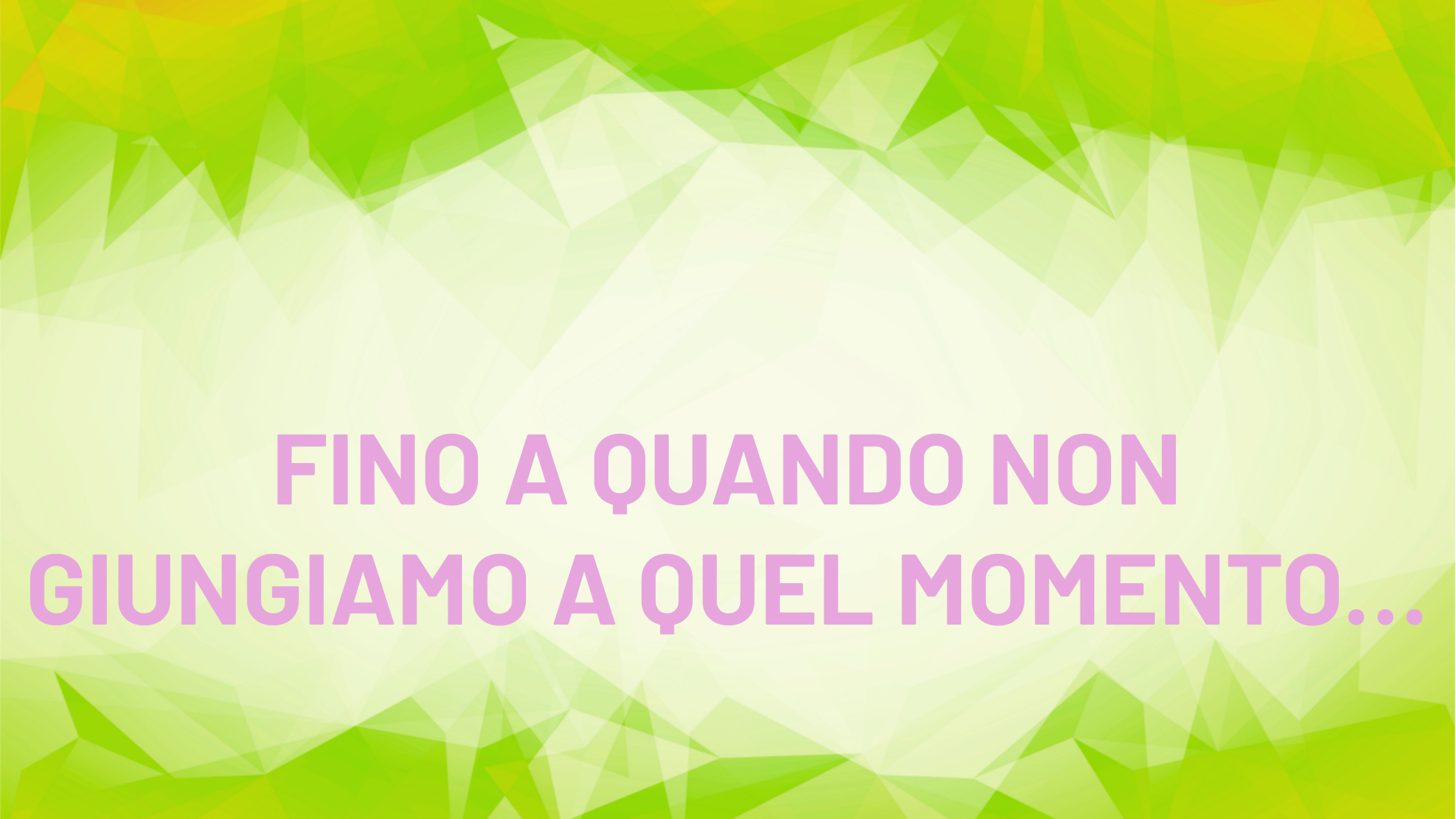

FINO A QUANDO NON GIUNGIAMO A QUEL MOMENTO…